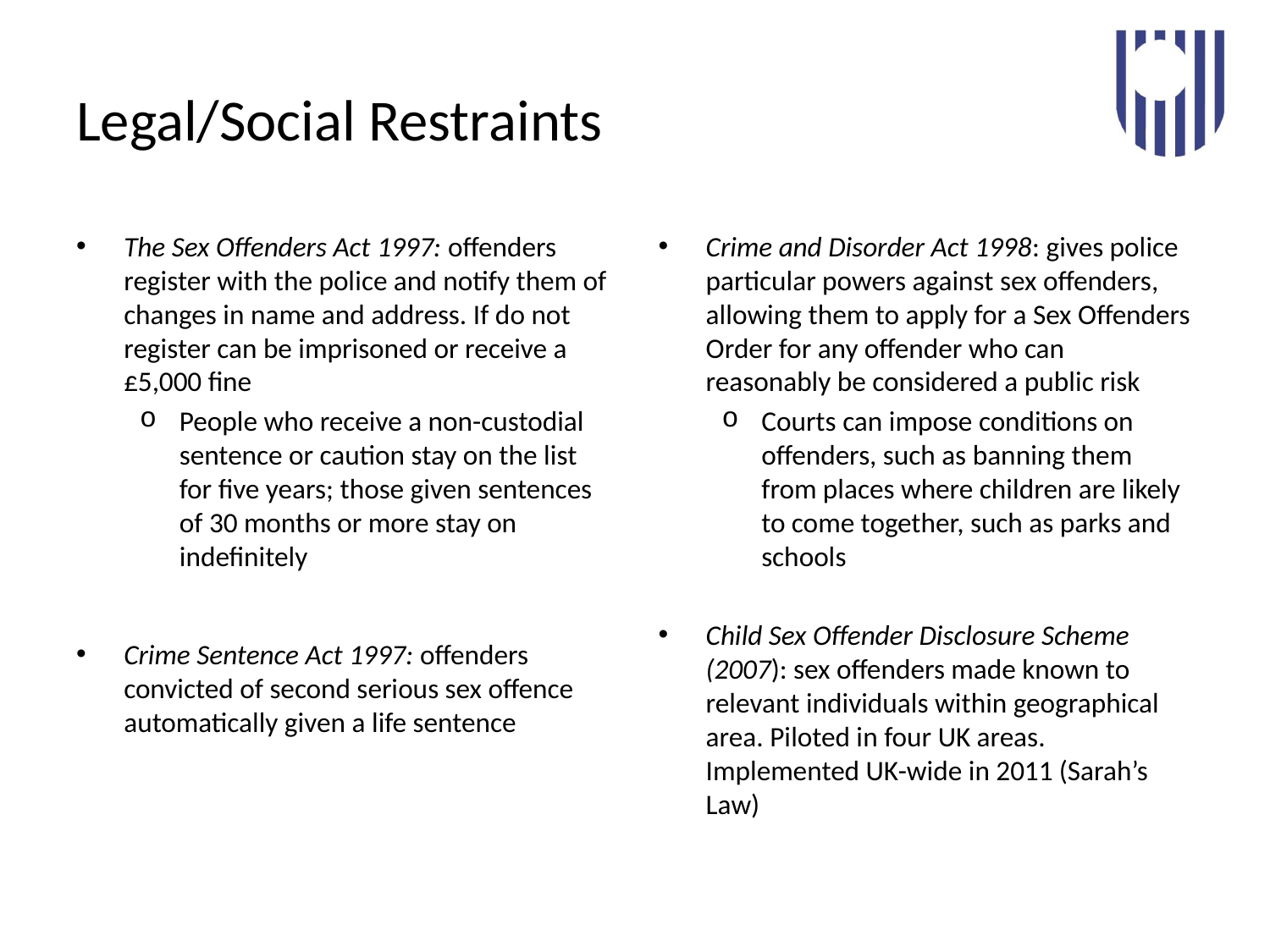

# Legal/Social Restraints
The Sex Offenders Act 1997: offenders register with the police and notify them of changes in name and address. If do not register can be imprisoned or receive a £5,000 fine
People who receive a non-custodial sentence or caution stay on the list for five years; those given sentences of 30 months or more stay on indefinitely

Crime Sentence Act 1997: offenders convicted of second serious sex offence automatically given a life sentence

Crime and Disorder Act 1998: gives police particular powers against sex offenders, allowing them to apply for a Sex Offenders Order for any offender who can reasonably be considered a public risk
Courts can impose conditions on offenders, such as banning them from places where children are likely to come together, such as parks and schools

Child Sex Offender Disclosure Scheme (2007): sex offenders made known to relevant individuals within geographical area. Piloted in four UK areas. Implemented UK-wide in 2011 (Sarah’s Law)